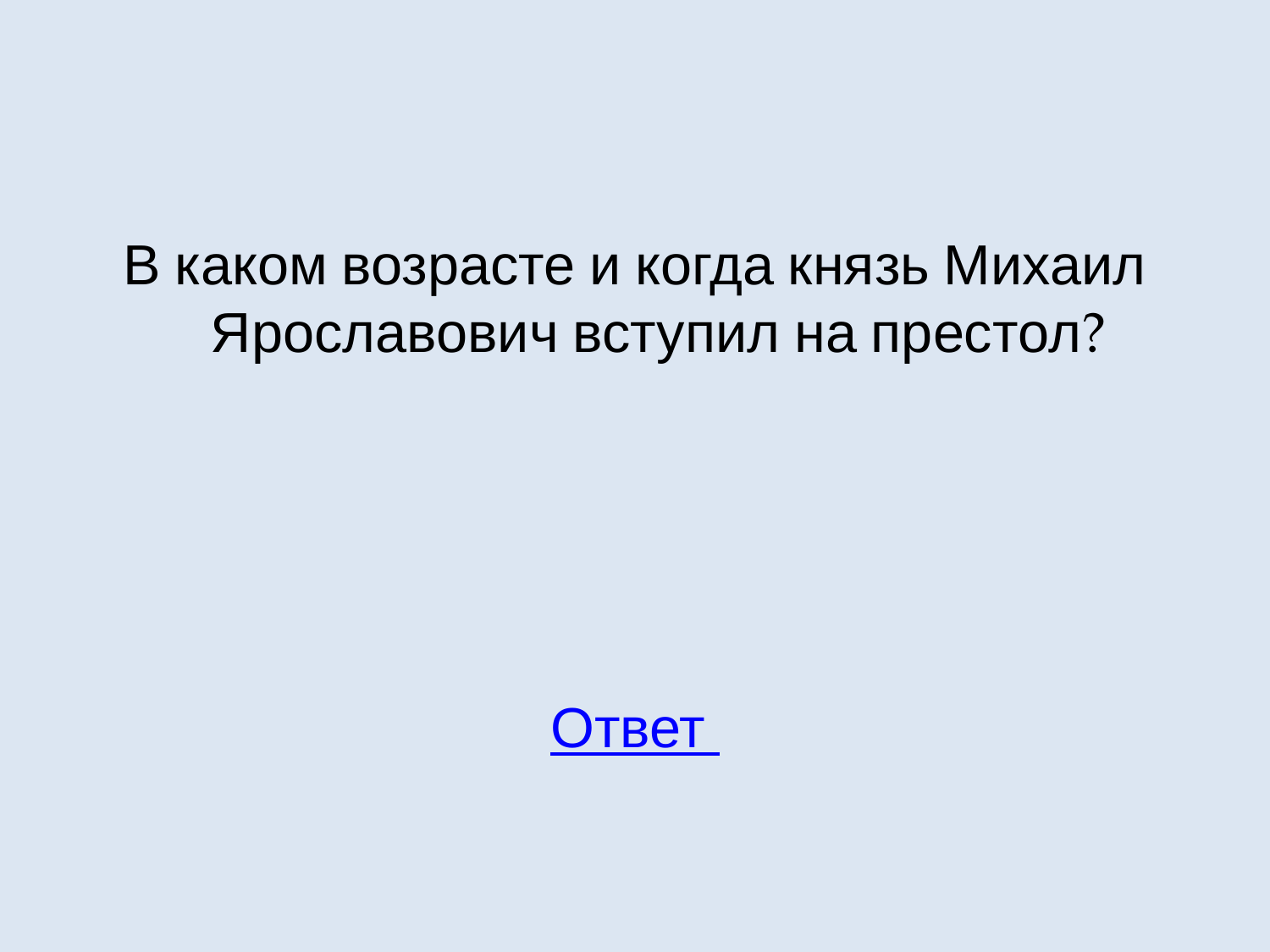

#
В каком возрасте и когда князь Михаил Ярославович вступил на престол?

Ответ